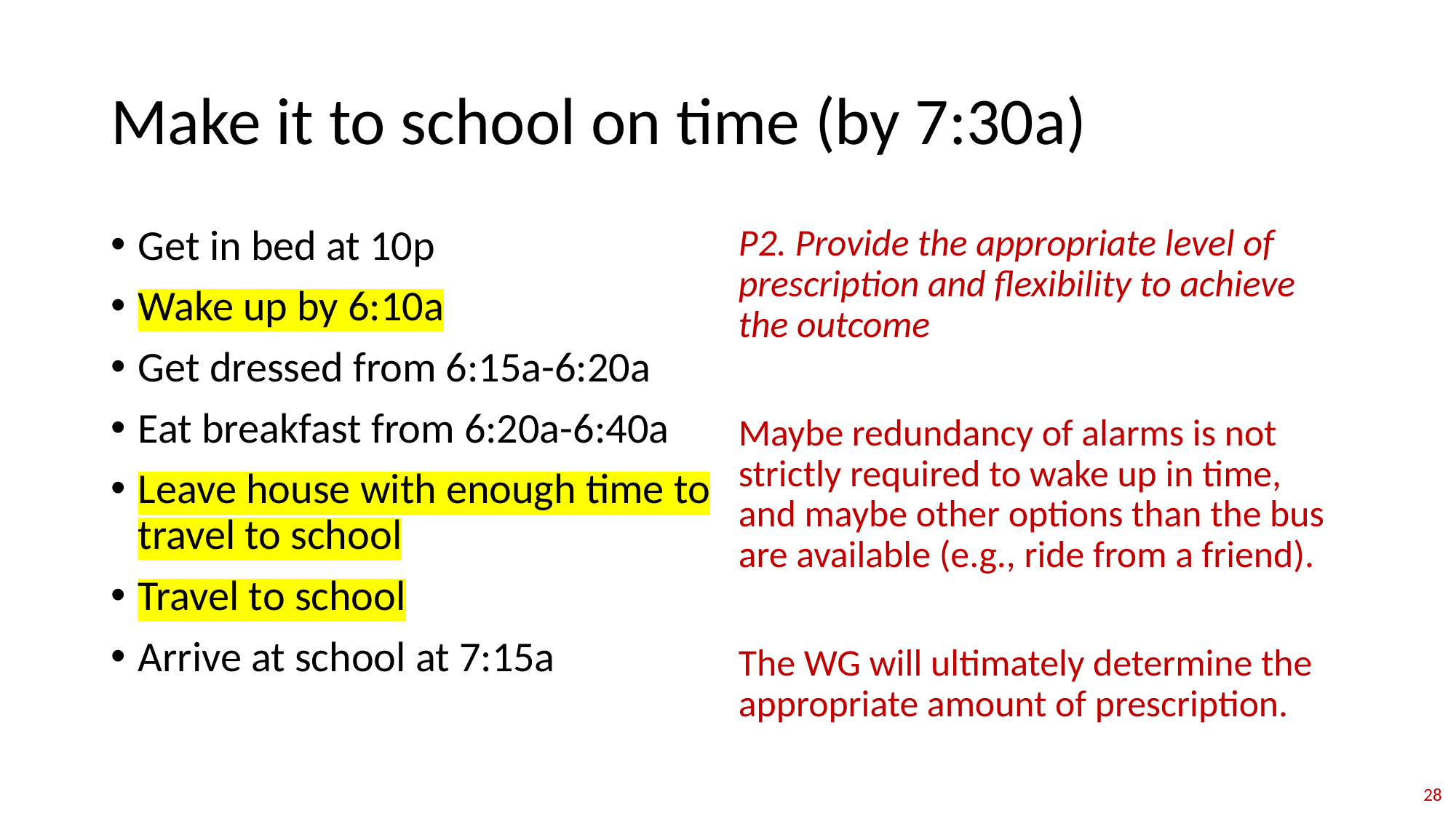

# Make it to school on time (by 7:30a)
Get in bed at 10p
Wake up by 6:10a
Get dressed from 6:15a-6:20a
Eat breakfast from 6:20a-6:40a
Leave house with enough time to travel to school
Travel to school
Arrive at school at 7:15a
P2. Provide the appropriate level of prescription and flexibility to achieve the outcome

Maybe redundancy of alarms is not strictly required to wake up in time, and maybe other options than the bus are available (e.g., ride from a friend).

The WG will ultimately determine the appropriate amount of prescription.

28